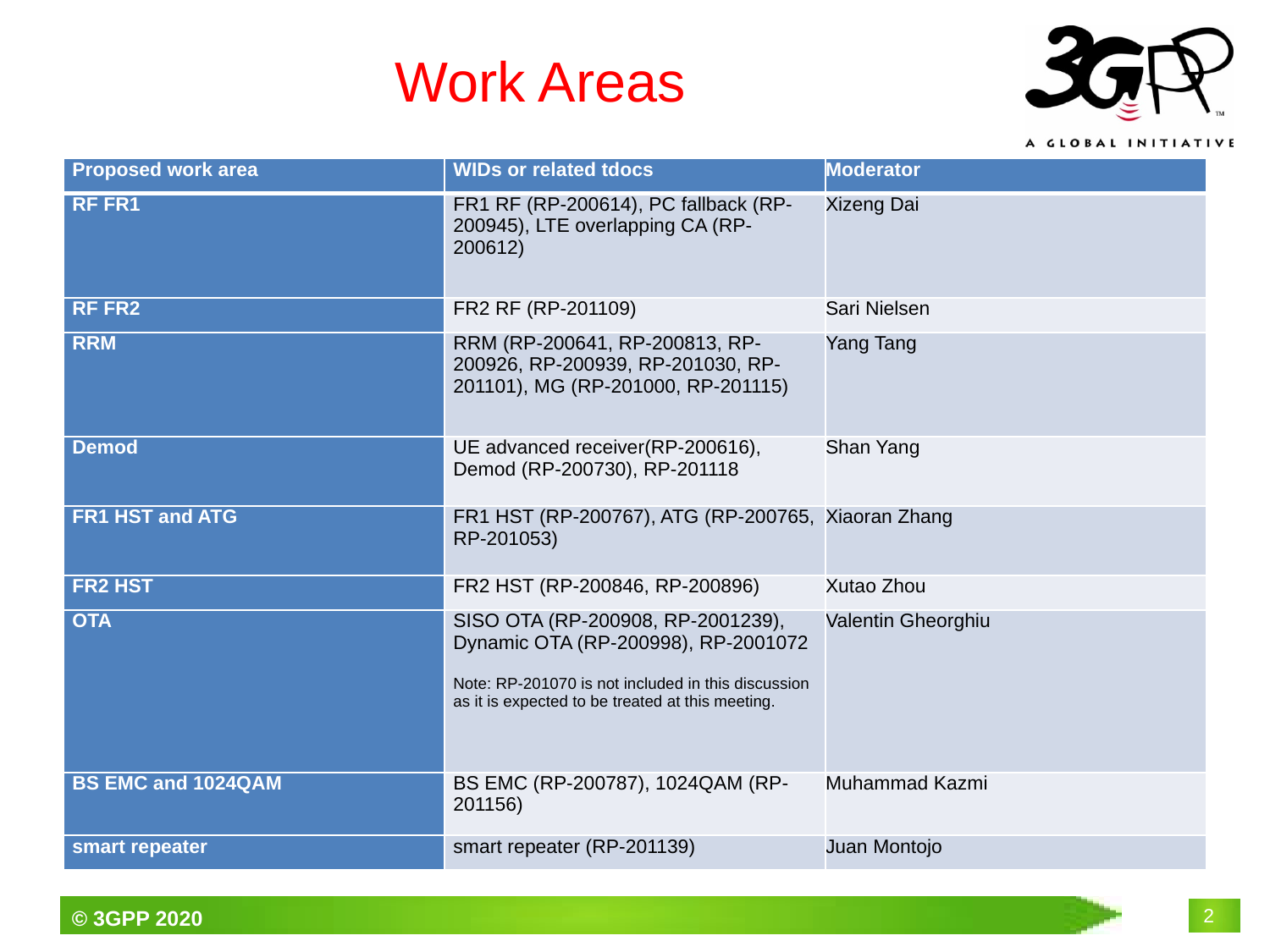

# Work Areas

| Proposed work area | WIDs or related tdocs | Moderator |
| --- | --- | --- |
| RF FR1 | FR1 RF (RP-200614), PC fallback (RP-200945), LTE overlapping CA (RP-200612) | Xizeng Dai |
| RF FR2 | FR2 RF (RP-201109) | Sari Nielsen |
| RRM | RRM (RP-200641, RP-200813, RP-200926, RP-200939, RP-201030, RP-201101), MG (RP-201000, RP-201115) | Yang Tang |
| Demod | UE advanced receiver(RP-200616), Demod (RP-200730), RP-201118 | Shan Yang |
| FR1 HST and ATG | FR1 HST (RP-200767), ATG (RP-200765, RP-201053) | Xiaoran Zhang |
| FR2 HST | FR2 HST (RP-200846, RP-200896) | Xutao Zhou |
| OTA | SISO OTA (RP-200908, RP-2001239), Dynamic OTA (RP-200998), RP-2001072   Note: RP-201070 is not included in this discussion as it is expected to be treated at this meeting. | Valentin Gheorghiu |
| BS EMC and 1024QAM | BS EMC (RP-200787), 1024QAM (RP-201156) | Muhammad Kazmi |
| smart repeater | smart repeater (RP-201139) | Juan Montojo |